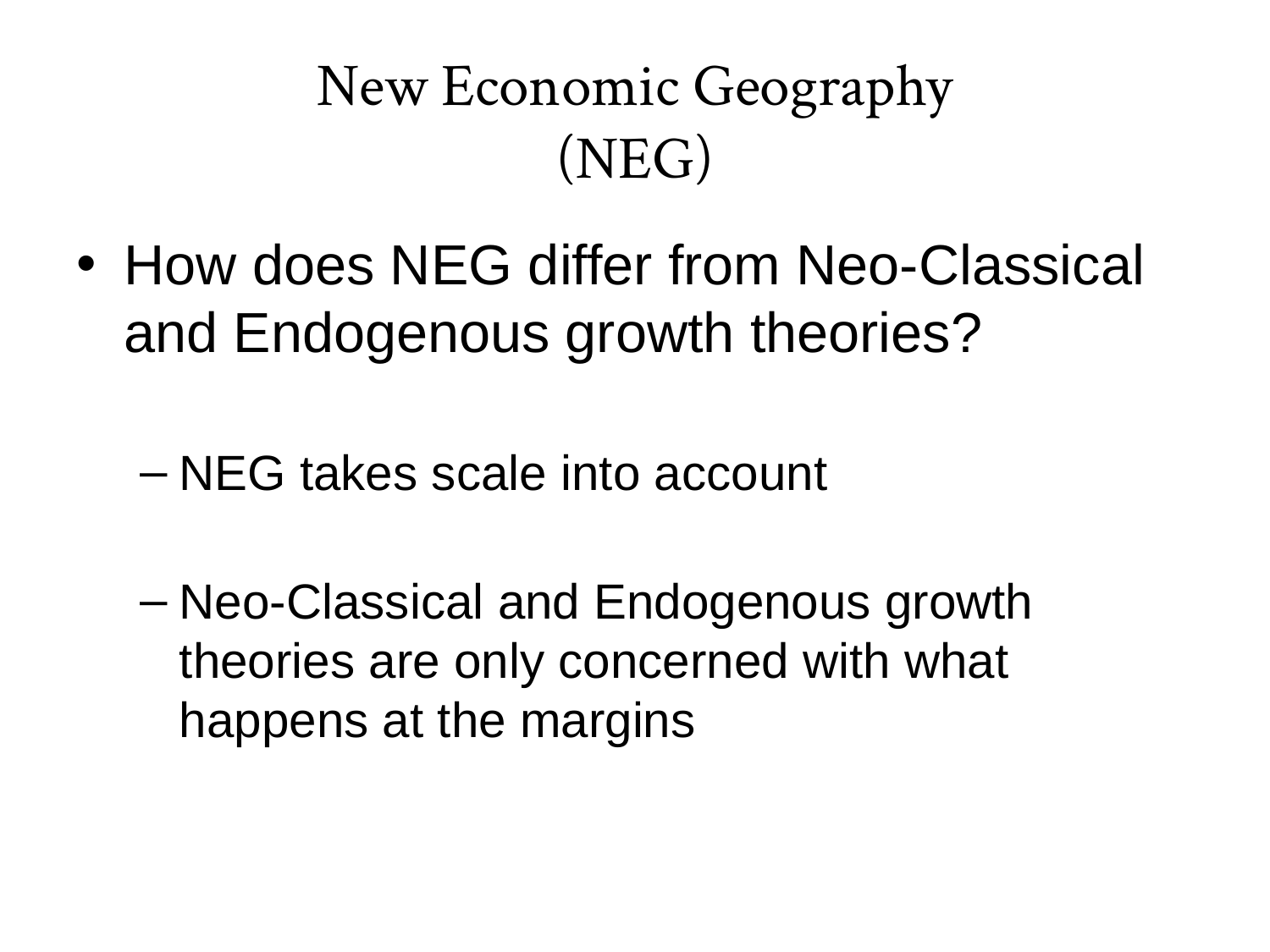

# New Economic Geography (NEG)
How does NEG differ from Neo-Classical and Endogenous growth theories?
NEG takes scale into account
Neo-Classical and Endogenous growth theories are only concerned with what happens at the margins